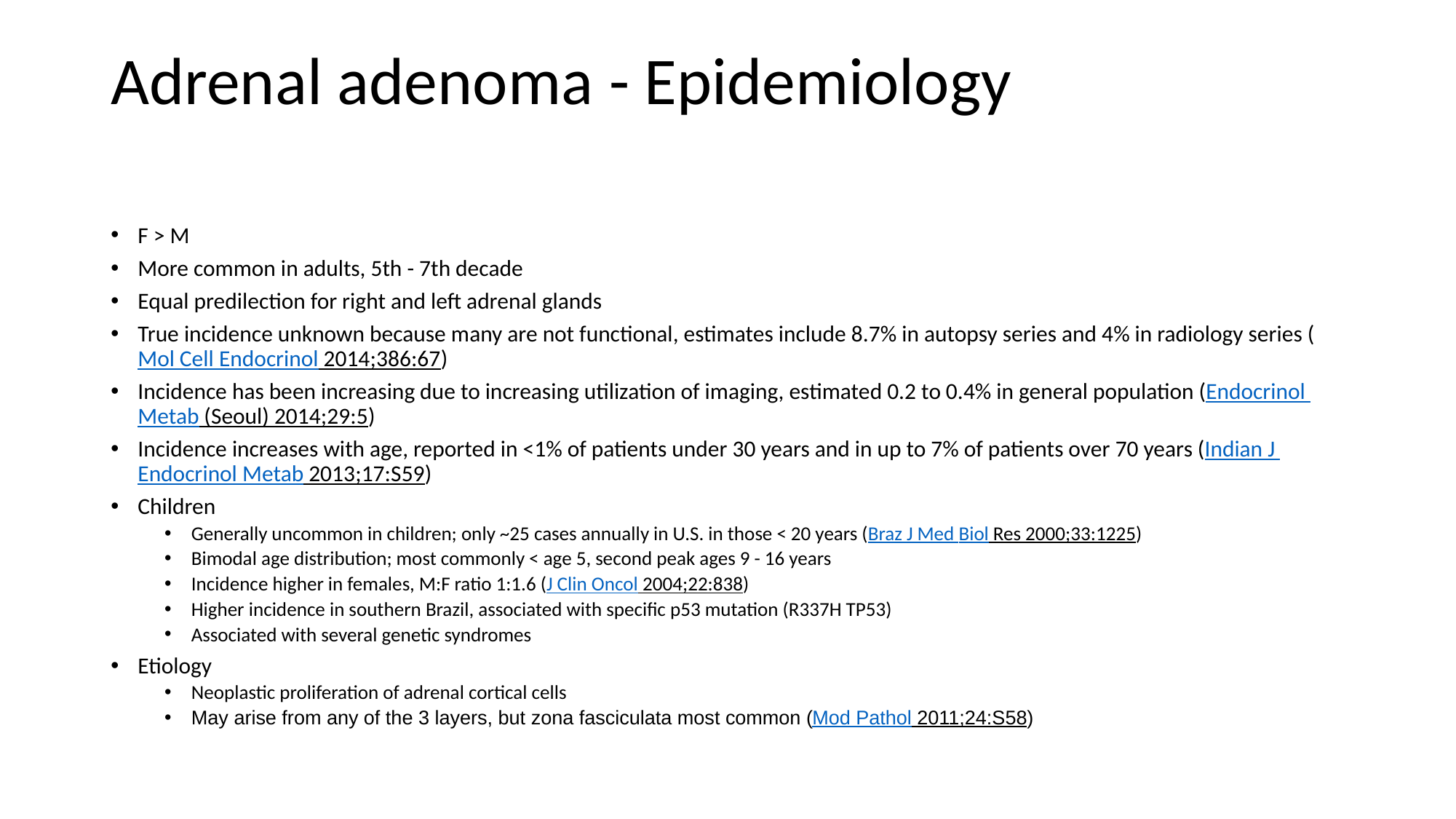

# Adrenal adenoma - Epidemiology
F > M
More common in adults, 5th - 7th decade
Equal predilection for right and left adrenal glands
True incidence unknown because many are not functional, estimates include 8.7% in autopsy series and 4% in radiology series (Mol Cell Endocrinol 2014;386:67)
Incidence has been increasing due to increasing utilization of imaging, estimated 0.2 to 0.4% in general population (Endocrinol Metab (Seoul) 2014;29:5)
Incidence increases with age, reported in <1% of patients under 30 years and in up to 7% of patients over 70 years (Indian J Endocrinol Metab 2013;17:S59)
Children
Generally uncommon in children; only ~25 cases annually in U.S. in those < 20 years (Braz J Med Biol Res 2000;33:1225)
Bimodal age distribution; most commonly < age 5, second peak ages 9 - 16 years
Incidence higher in females, M:F ratio 1:1.6 (J Clin Oncol 2004;22:838)
Higher incidence in southern Brazil, associated with specific p53 mutation (R337H TP53)
Associated with several genetic syndromes
Etiology
Neoplastic proliferation of adrenal cortical cells
May arise from any of the 3 layers, but zona fasciculata most common (Mod Pathol 2011;24:S58)